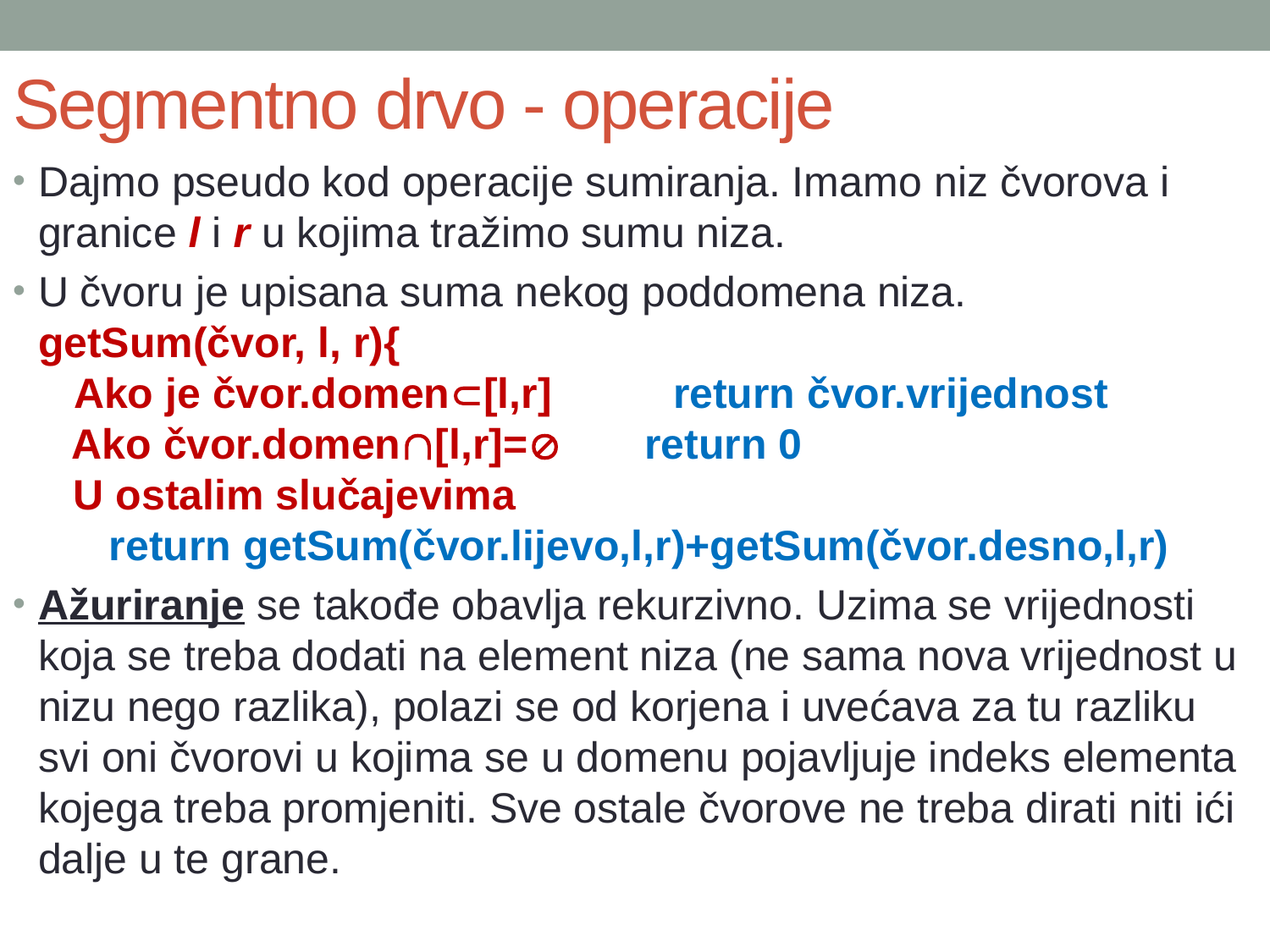

# Segmentno drvo - operacije
Dajmo pseudo kod operacije sumiranja. Imamo niz čvorova i granice l i r u kojima tražimo sumu niza.
U čvoru je upisana suma nekog poddomena niza.
getSum(čvor, l, r){
   Ako je čvor.domen⊂[l,r]	return čvor.vrijednost
   Ako čvor.domen∩[l,r]=∅       return 0
   U ostalim slučajevima
      return getSum(čvor.lijevo,l,r)+getSum(čvor.desno,l,r)
Ažuriranje se takođe obavlja rekurzivno. Uzima se vrijednosti koja se treba dodati na element niza (ne sama nova vrijednost u nizu nego razlika), polazi se od korjena i uvećava za tu razliku svi oni čvorovi u kojima se u domenu pojavljuje indeks elementa kojega treba promjeniti. Sve ostale čvorove ne treba dirati niti ići dalje u te grane.